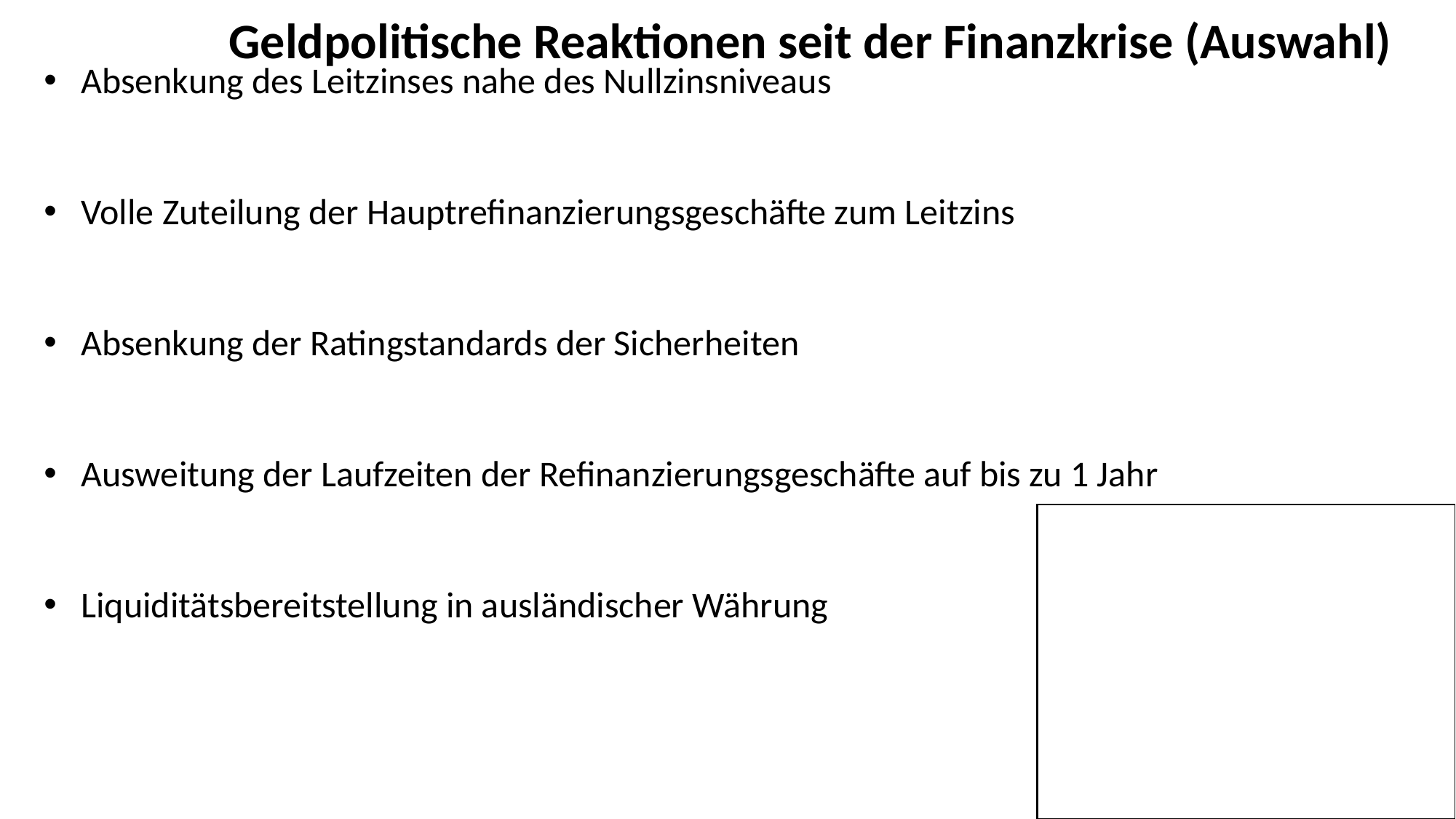

Geldpolitische Reaktionen seit der Finanzkrise (Auswahl)
Absenkung des Leitzinses nahe des Nullzinsniveaus

Volle Zuteilung der Hauptrefinanzierungsgeschäfte zum Leitzins

Absenkung der Ratingstandards der Sicherheiten

Ausweitung der Laufzeiten der Refinanzierungsgeschäfte auf bis zu 1 Jahr

Liquiditätsbereitstellung in ausländischer Währung